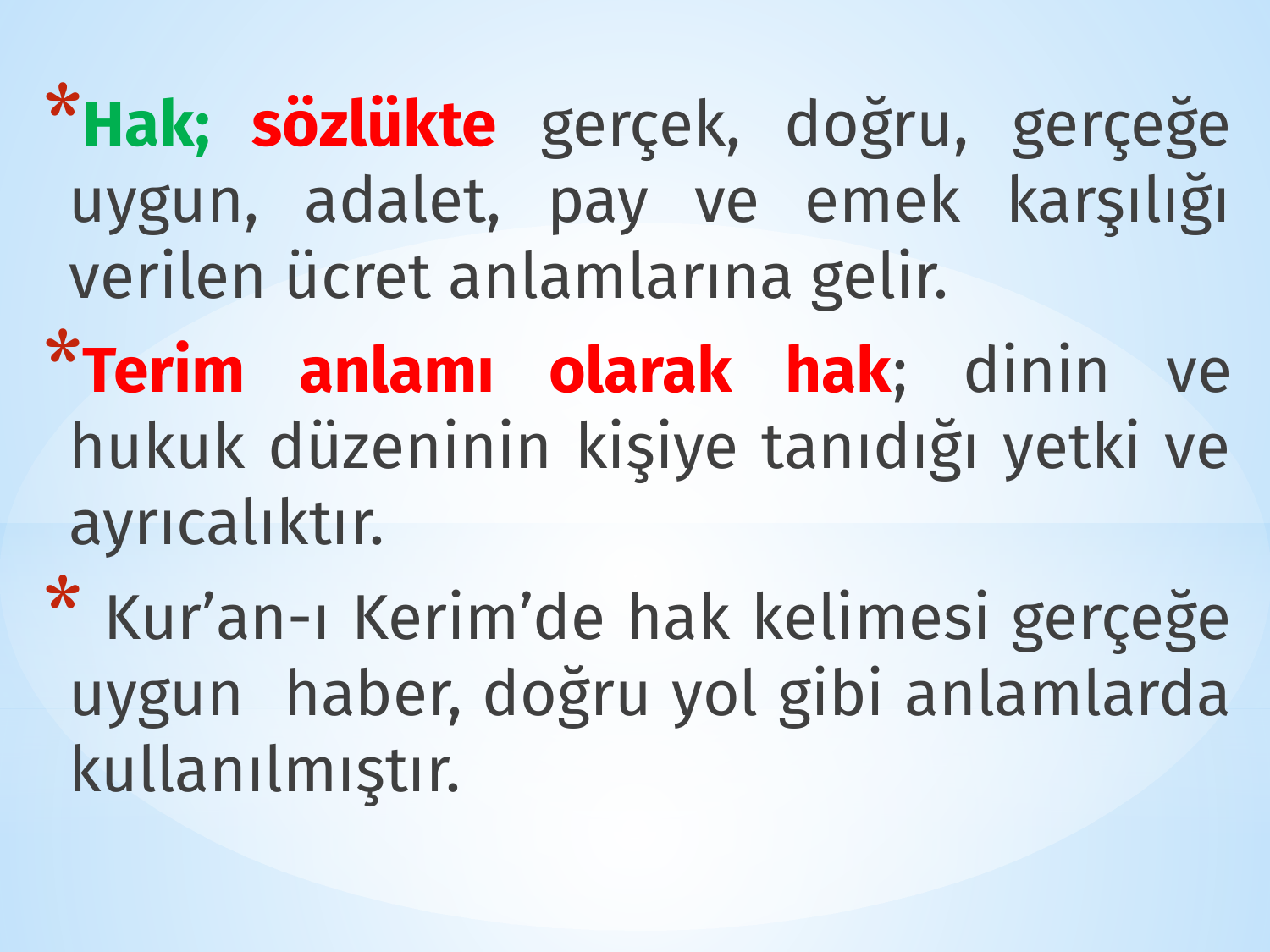

Hak; sözlükte gerçek, doğru, gerçeğe uygun, adalet, pay ve emek karşılığı verilen ücret anlamlarına gelir.
Terim anlamı olarak hak; dinin ve hukuk düzeninin kişiye tanıdığı yetki ve ayrıcalıktır.
 Kur’an-ı Kerim’de hak kelimesi gerçeğe uygun  haber, doğru yol gibi anlamlarda kullanılmıştır.